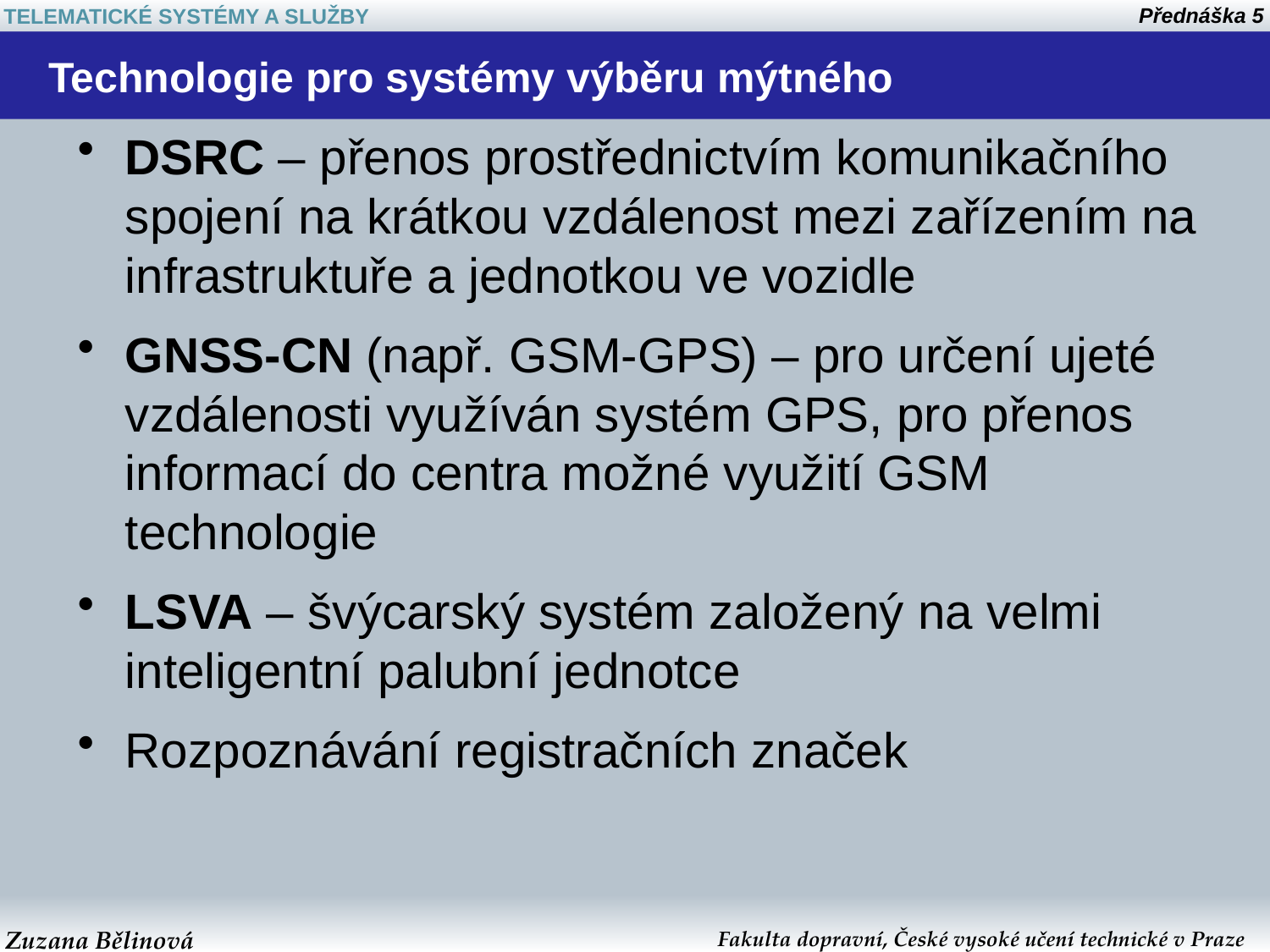

# Technologie pro systémy výběru mýtného
DSRC – přenos prostřednictvím komunikačního spojení na krátkou vzdálenost mezi zařízením na infrastruktuře a jednotkou ve vozidle
GNSS-CN (např. GSM-GPS) – pro určení ujeté vzdálenosti využíván systém GPS, pro přenos informací do centra možné využití GSM technologie
LSVA – švýcarský systém založený na velmi inteligentní palubní jednotce
Rozpoznávání registračních značek